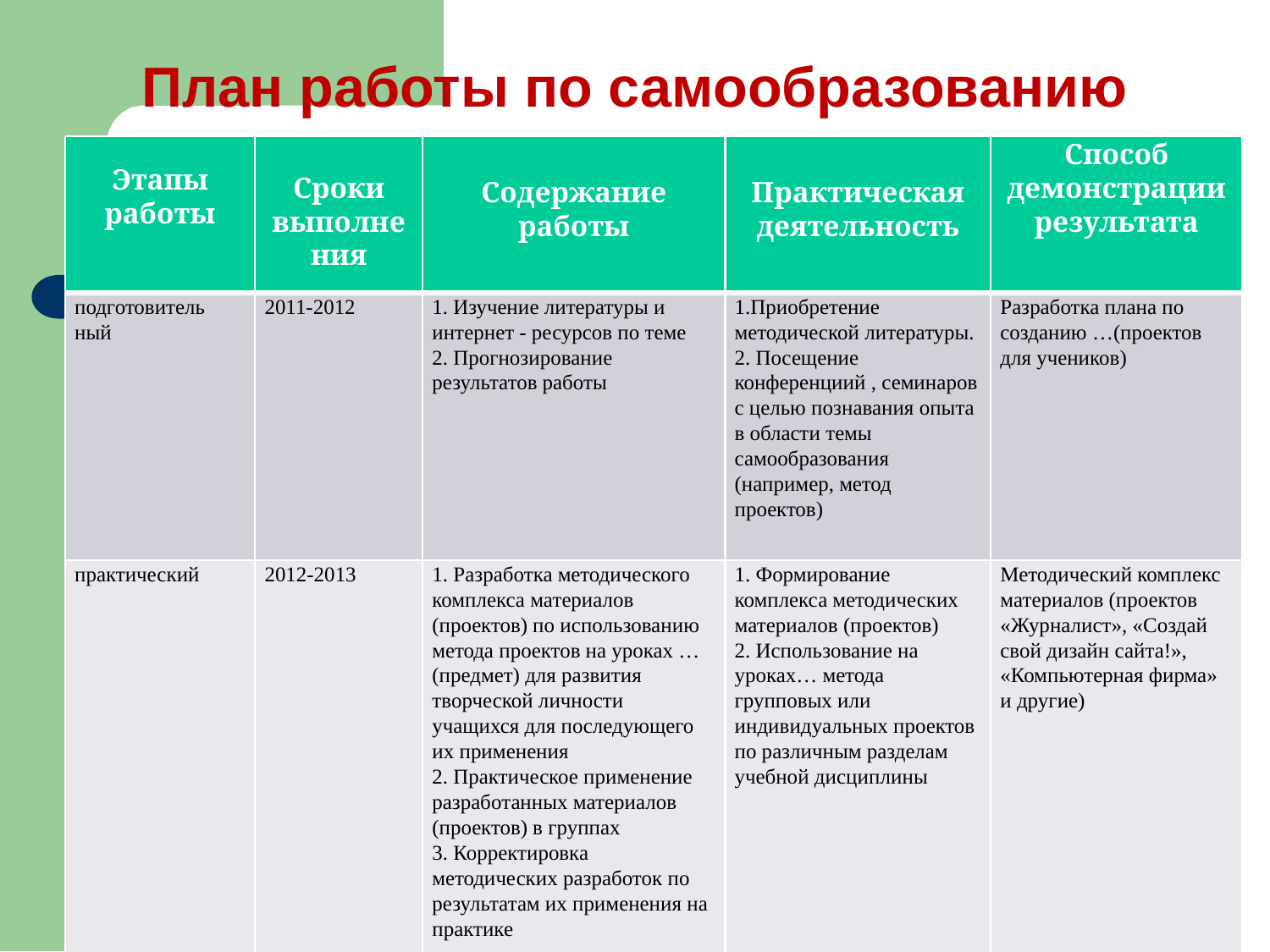

# План работы по самообразованию

Этапы работы

Сроки выполнения

Содержание работы

Практическая деятельность
Способ демонстрации результата
подготовитель
ный
2011-2012
1. Изучение литературы и интернет - ресурсов по теме
2. Прогнозирование результатов работы
1.Приобретение методической литературы.
2. Посещение конференциий , семинаров с целью познавания опыта в области темы самообразования (например, метод проектов)
Разработка плана по созданию …(проектов для учеников)
практический
2012-2013
1. Разработка методического комплекса материалов (проектов) по использованию метода проектов на уроках …(предмет) для развития творческой личности учащихся для последующего их применения
2. Практическое применение разработанных материалов (проектов) в группах
3. Корректировка методических разработок по результатам их применения на практике
1. Формирование комплекса методических материалов (проектов)
2. Использование на уроках… метода групповых или индивидуальных проектов по различным разделам учебной дисциплины
Методический комплекс материалов (проектов «Журналист», «Создай свой дизайн сайта!», «Компьютерная фирма» и другие)